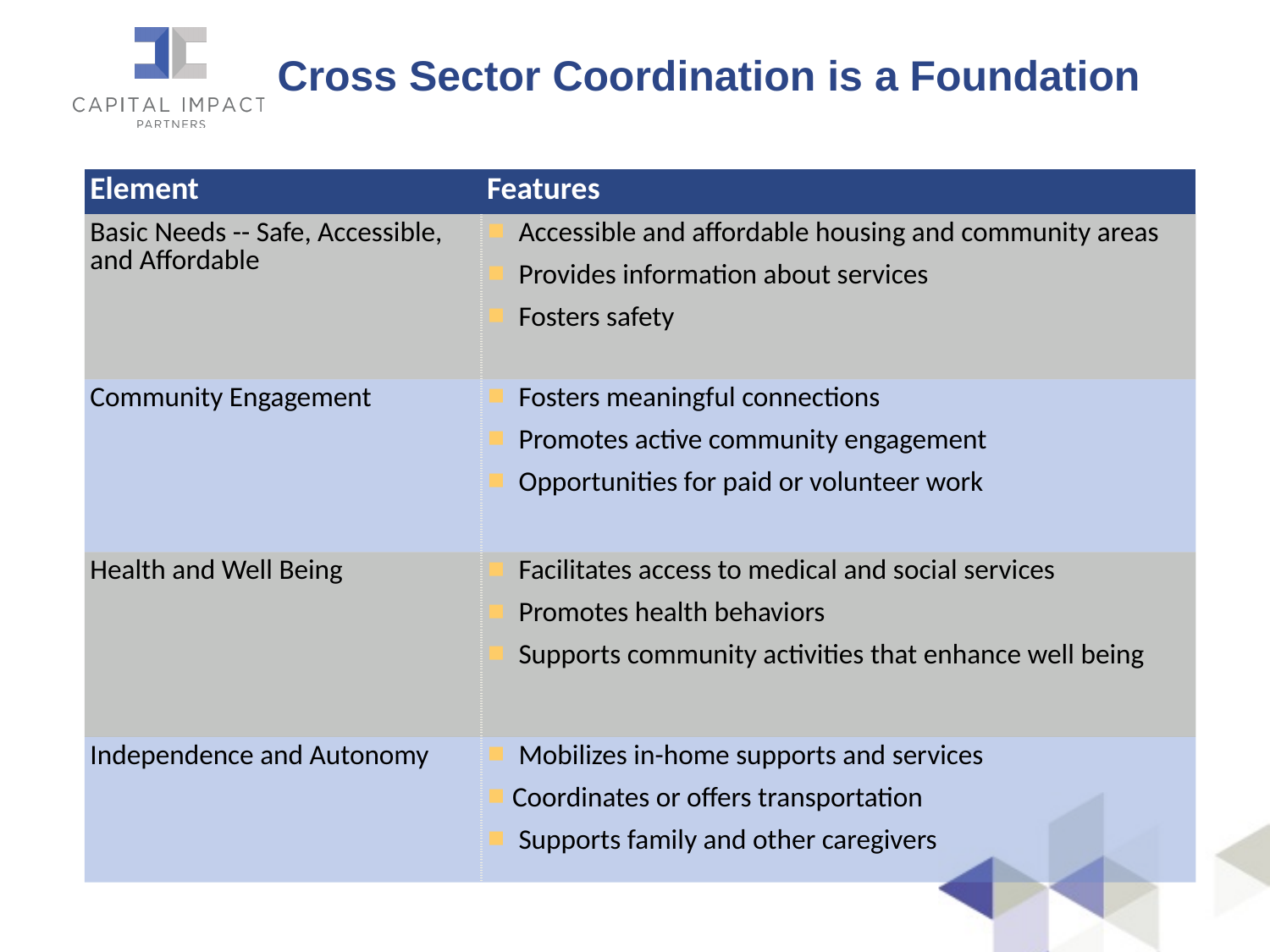

# Cross Sector Coordination is a Foundation
| Element | Features |
| --- | --- |
| Basic Needs -- Safe, Accessible, and Affordable | Accessible and affordable housing and community areas Provides information about services Fosters safety |
| Community Engagement | Fosters meaningful connections Promotes active community engagement Opportunities for paid or volunteer work |
| Health and Well Being | Facilitates access to medical and social services Promotes health behaviors Supports community activities that enhance well being |
| Independence and Autonomy | Mobilizes in-home supports and services Coordinates or offers transportation Supports family and other caregivers |